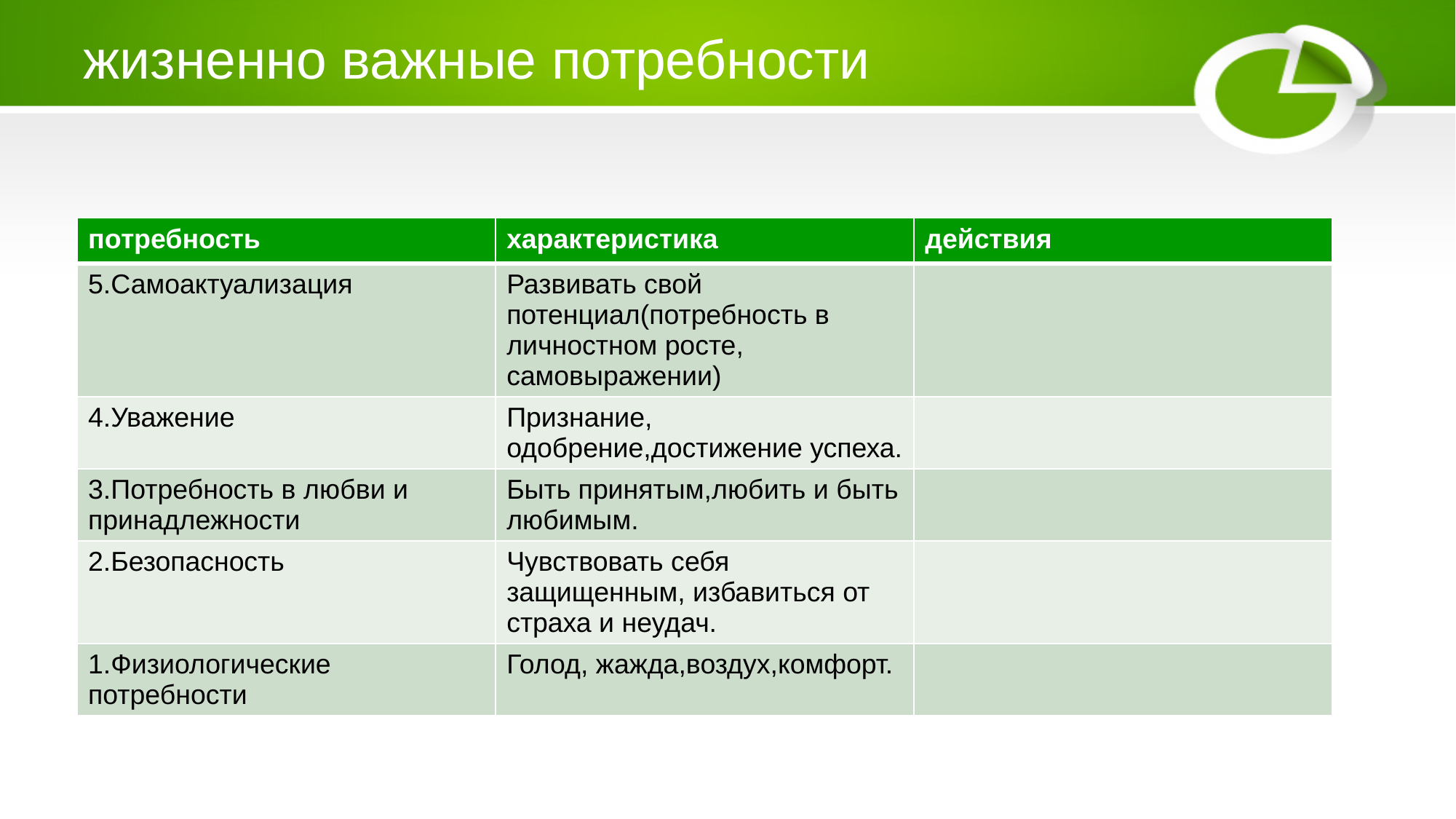

# жизненно важные потребности
| потребность | характеристика | действия |
| --- | --- | --- |
| 5.Самоактуализация | Развивать свой потенциал(потребность в личностном росте, самовыражении) |  |
| 4.Уважение | Признание, одобрение,достижение успеха. |  |
| 3.Потребность в любви и принадлежности | Быть принятым,любить и быть любимым. |  |
| 2.Безопасность | Чувствовать себя защищенным, избавиться от страха и неудач. |  |
| 1.Физиологические потребности | Голод, жажда,воздух,комфорт. |  |